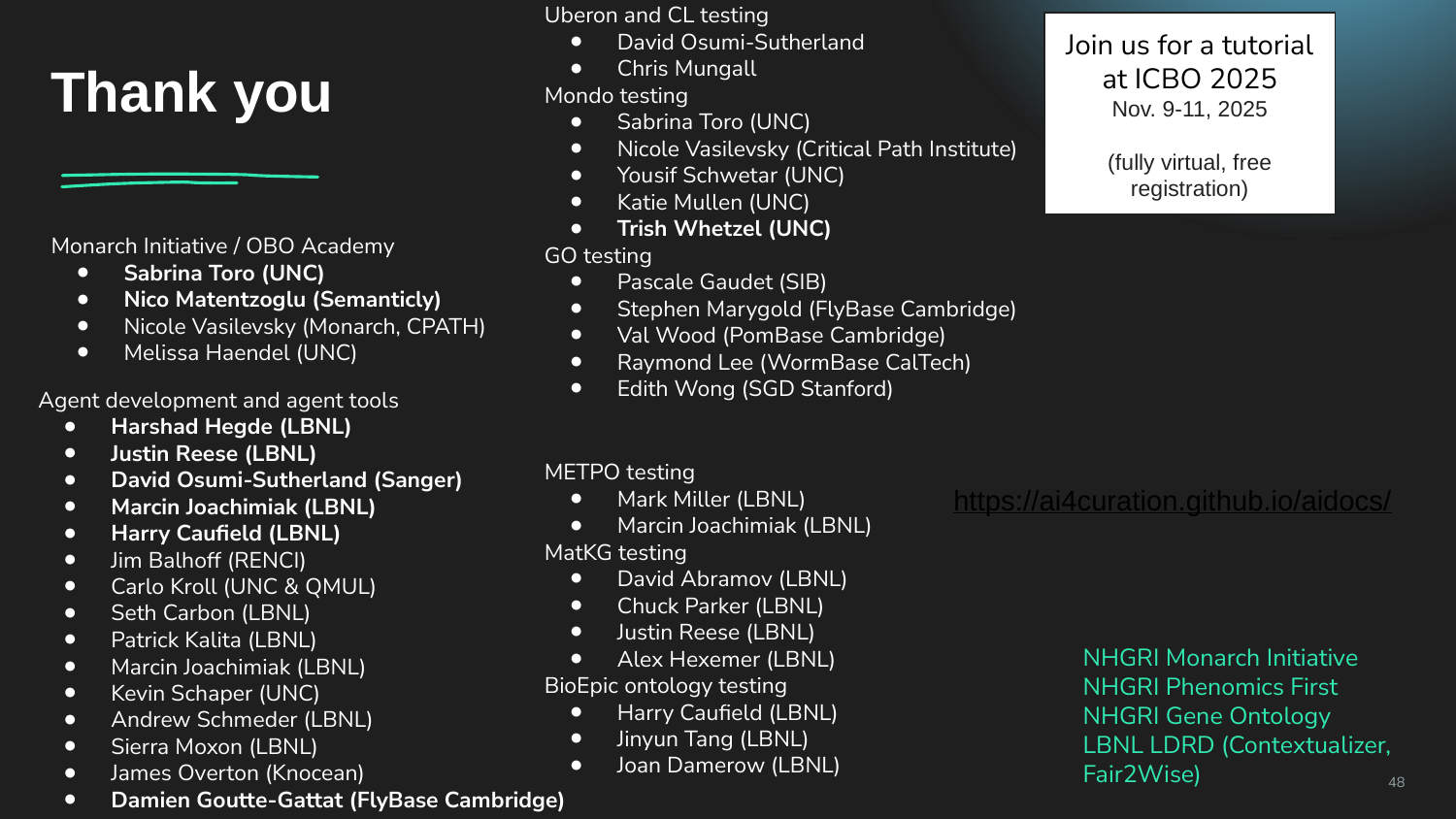

Uberon and CL testing
David Osumi-Sutherland
Chris Mungall
Mondo testing
Sabrina Toro (UNC)
Nicole Vasilevsky (Critical Path Institute)
Yousif Schwetar (UNC)
Katie Mullen (UNC)
Trish Whetzel (UNC)
GO testing
Pascale Gaudet (SIB)
Stephen Marygold (FlyBase Cambridge)
Val Wood (PomBase Cambridge)
Raymond Lee (WormBase CalTech)
Edith Wong (SGD Stanford)

Join us for a tutorial at ICBO 2025
Nov. 9-11, 2025

(fully virtual, free registration)
# Thank you

Monarch Initiative / OBO Academy
Sabrina Toro (UNC)
Nico Matentzoglu (Semanticly)
Nicole Vasilevsky (Monarch, CPATH)
Melissa Haendel (UNC)
Agent development and agent tools
Harshad Hegde (LBNL)
Justin Reese (LBNL)
David Osumi-Sutherland (Sanger)
Marcin Joachimiak (LBNL)
Harry Caufield (LBNL)
Jim Balhoff (RENCI)
Carlo Kroll (UNC & QMUL)
Seth Carbon (LBNL)
Patrick Kalita (LBNL)
Marcin Joachimiak (LBNL)
Kevin Schaper (UNC)
Andrew Schmeder (LBNL)
Sierra Moxon (LBNL)
James Overton (Knocean)
Damien Goutte-Gattat (FlyBase Cambridge)
METPO testing
Mark Miller (LBNL)
Marcin Joachimiak (LBNL)
MatKG testing
David Abramov (LBNL)
Chuck Parker (LBNL)
Justin Reese (LBNL)
Alex Hexemer (LBNL)
BioEpic ontology testing
Harry Caufield (LBNL)
Jinyun Tang (LBNL)
Joan Damerow (LBNL)

https://ai4curation.github.io/aidocs/
NHGRI Monarch Initiative
NHGRI Phenomics First
NHGRI Gene Ontology
LBNL LDRD (Contextualizer, Fair2Wise)